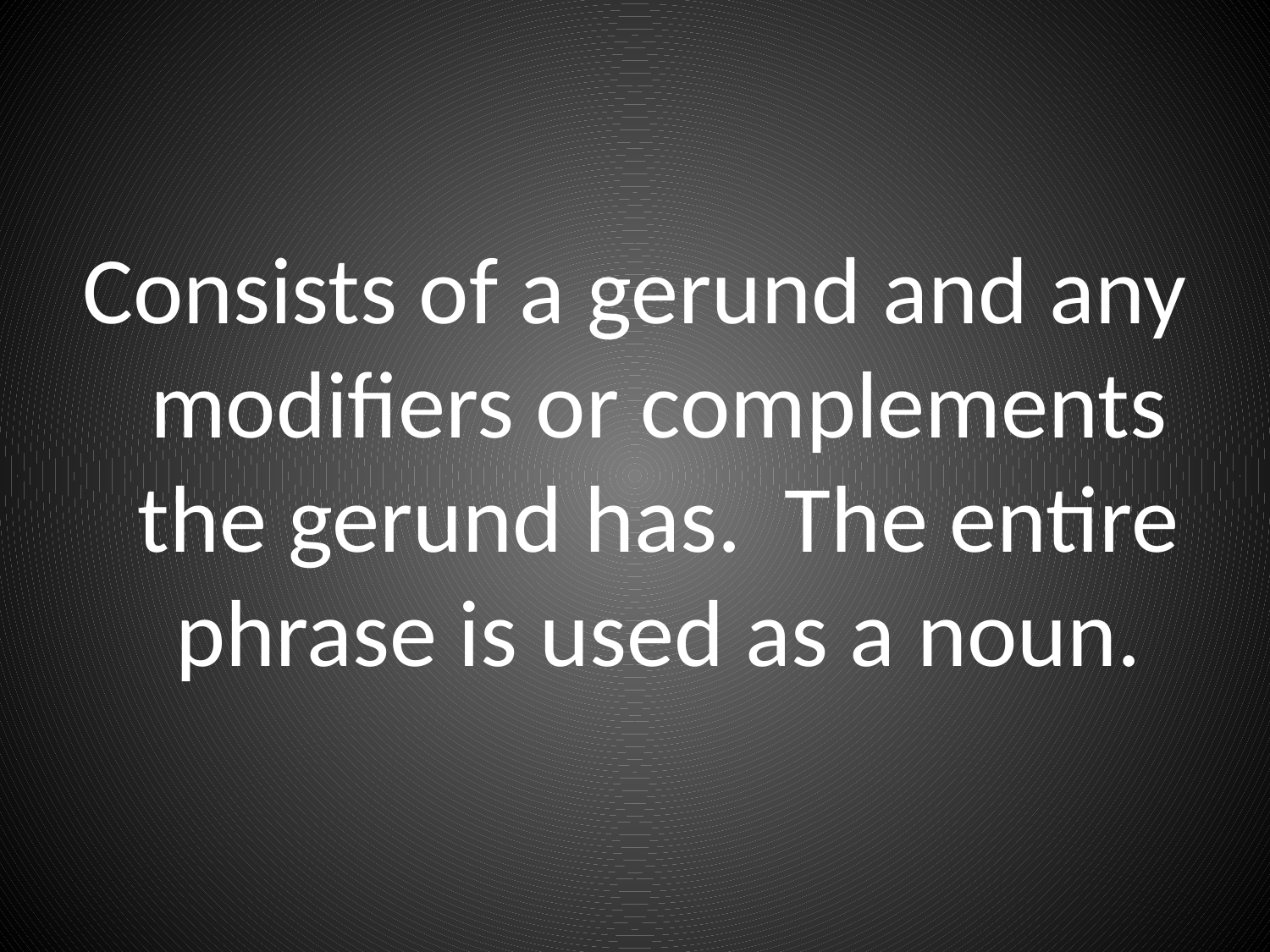

Consists of a gerund and any modifiers or complements the gerund has.  The entire phrase is used as a noun.